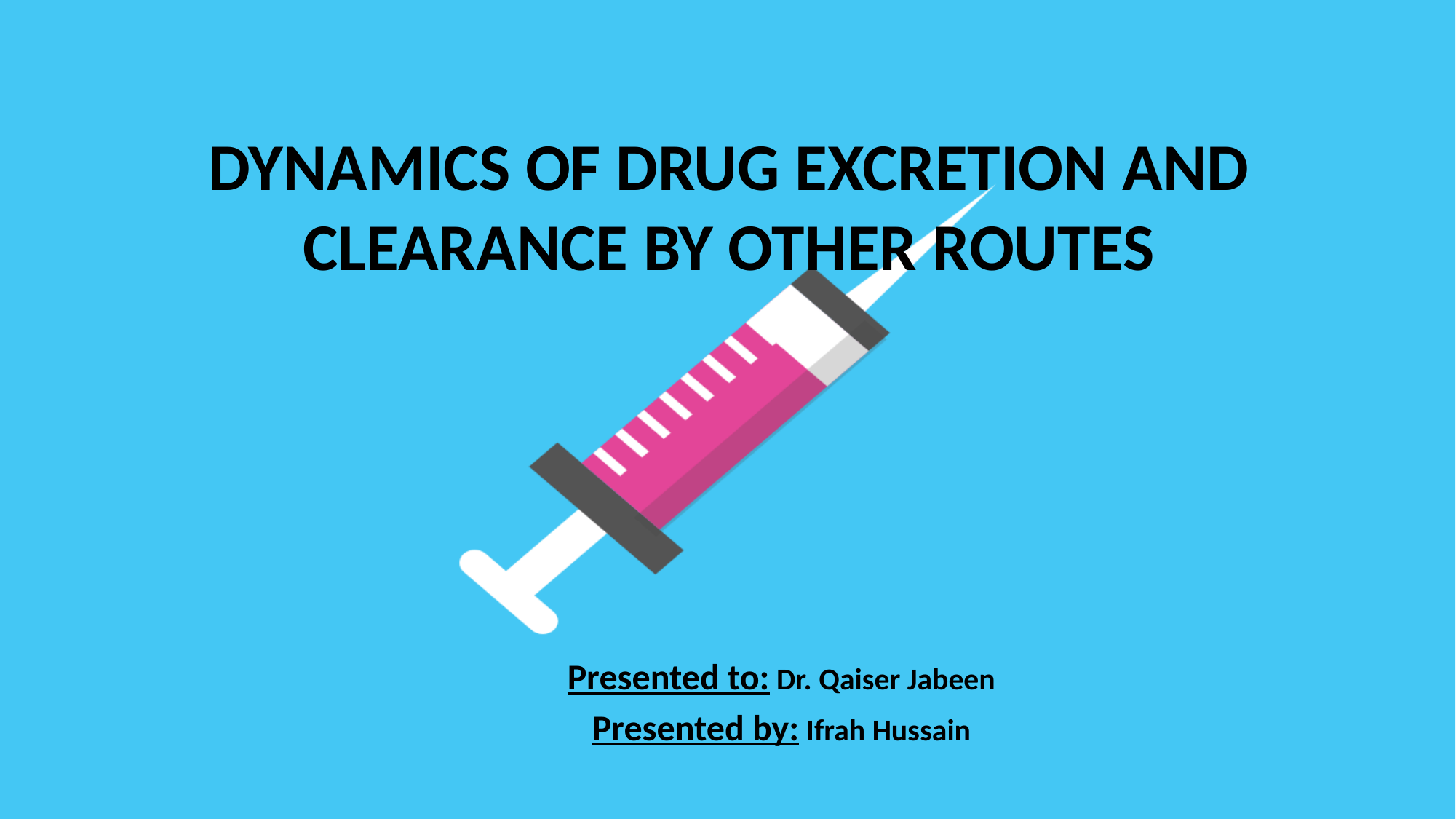

# DYNAMICS OF DRUG EXCRETION AND CLEARANCE BY OTHER ROUTES
Presented to: Dr. Qaiser Jabeen
Presented by: Ifrah Hussain